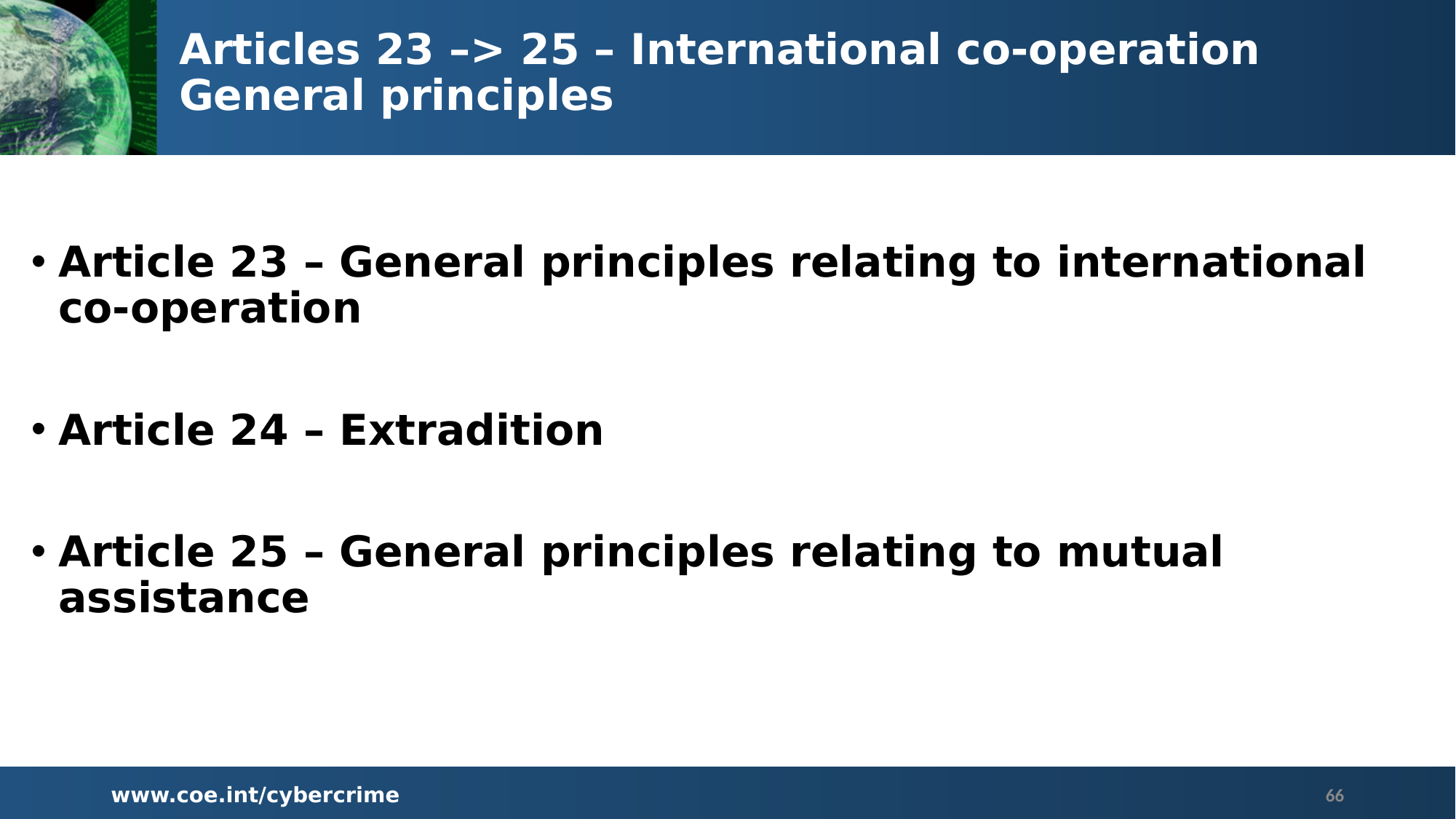

# Articles 23 –> 25 – International co-operation General principles

Article 23 – General principles relating to international co-operation

Article 24 – Extradition

Article 25 – General principles relating to mutual assistance
www.coe.int/cybercrime
66